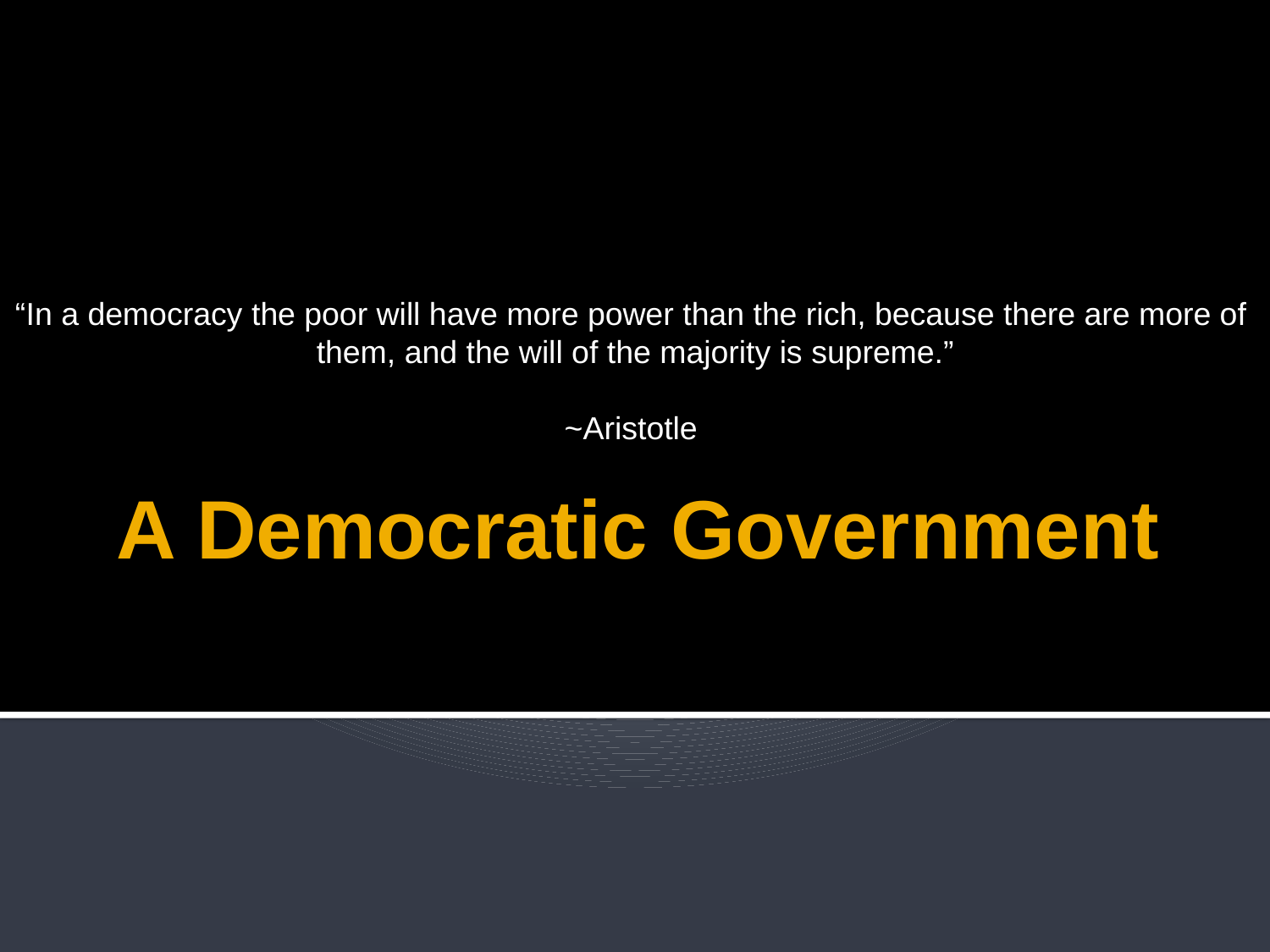

“In a democracy the poor will have more power than the rich, because there are more of
them, and the will of the majority is supreme.”

~Aristotle
# A Democratic Government